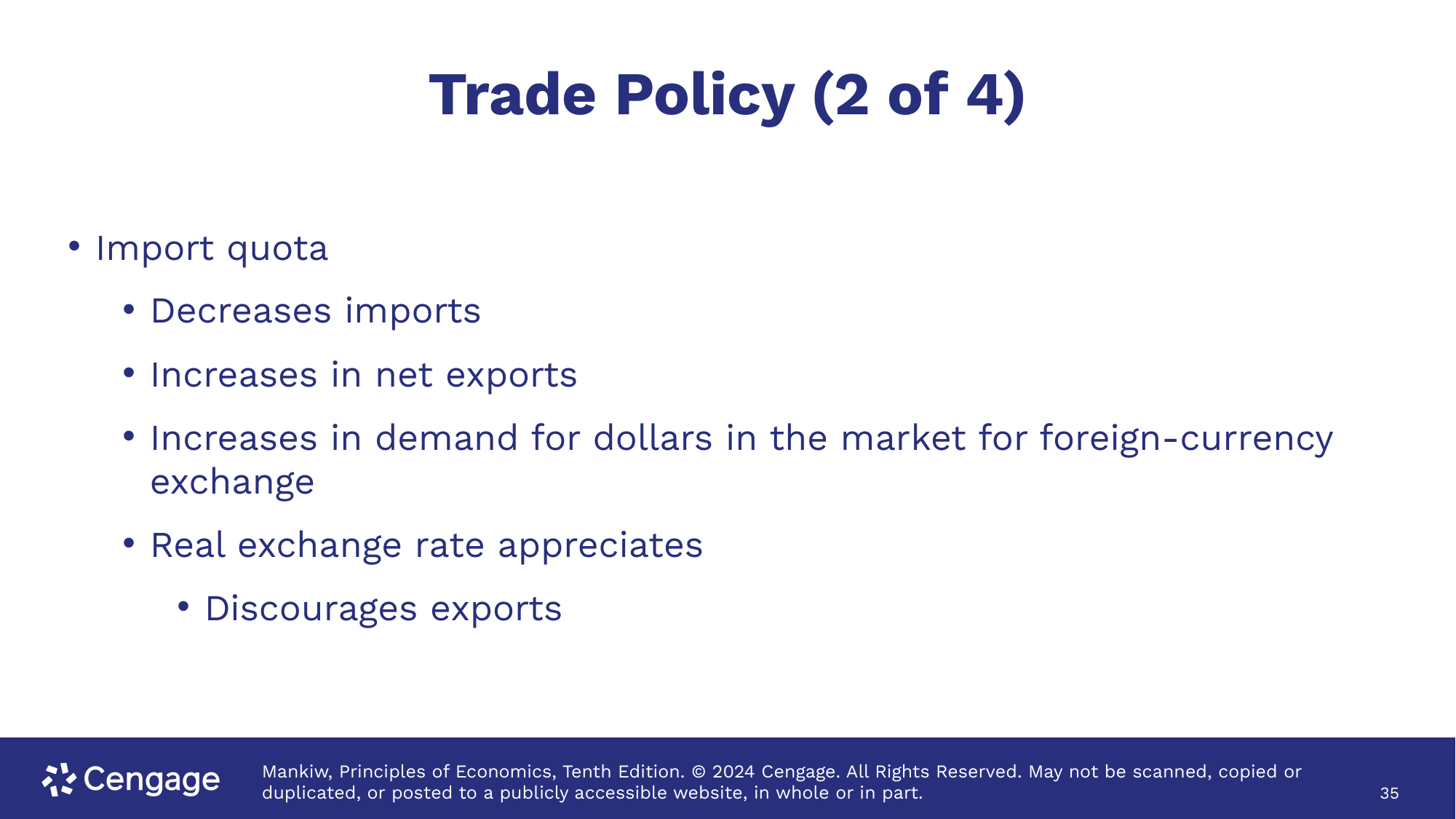

# Trade Policy (2 of 4)
Import quota
Decreases imports
Increases in net exports
Increases in demand for dollars in the market for foreign-currency exchange
Real exchange rate appreciates
Discourages exports